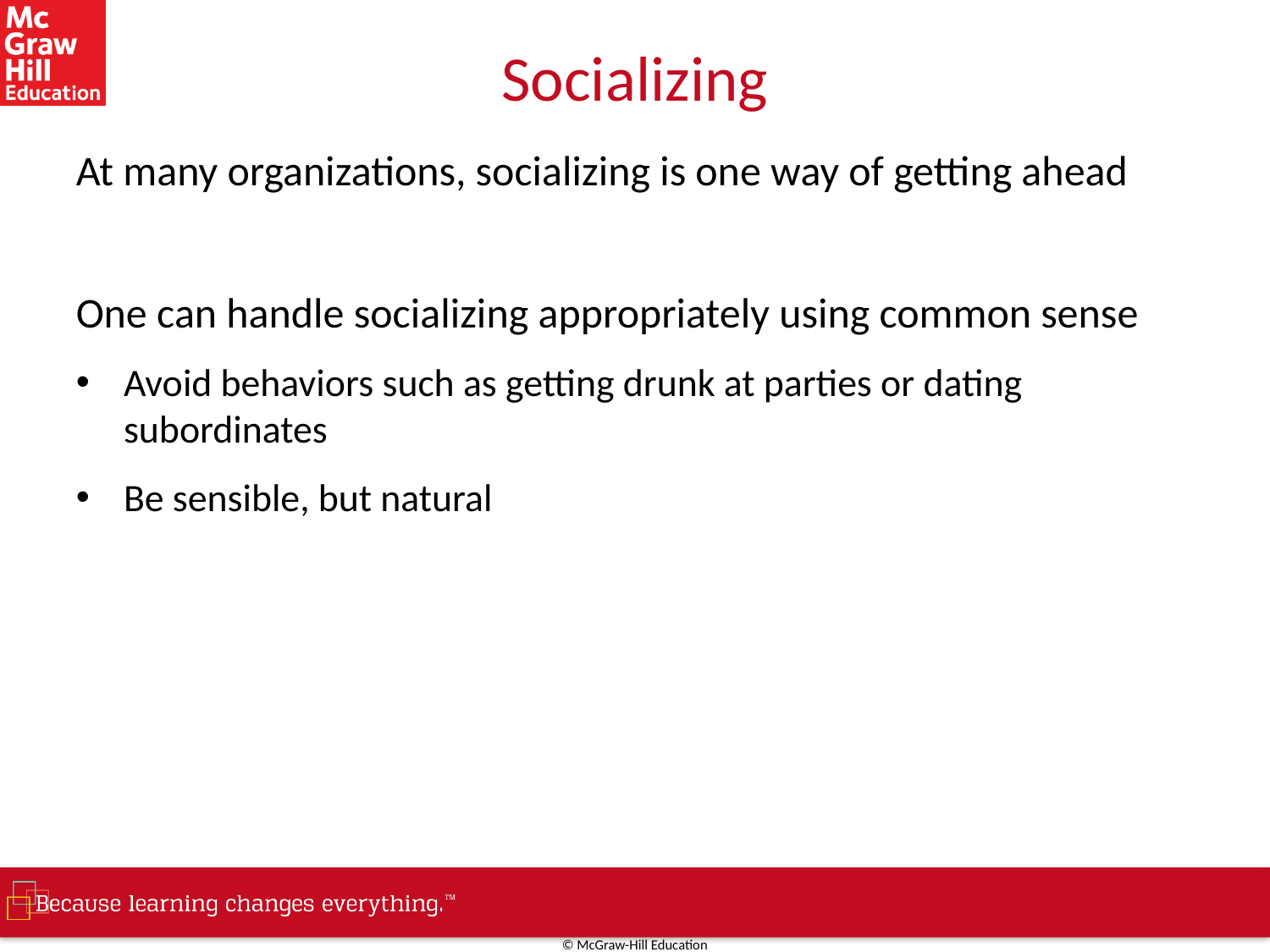

# Socializing
At many organizations, socializing is one way of getting ahead

One can handle socializing appropriately using common sense
Avoid behaviors such as getting drunk at parties or dating subordinates
Be sensible, but natural